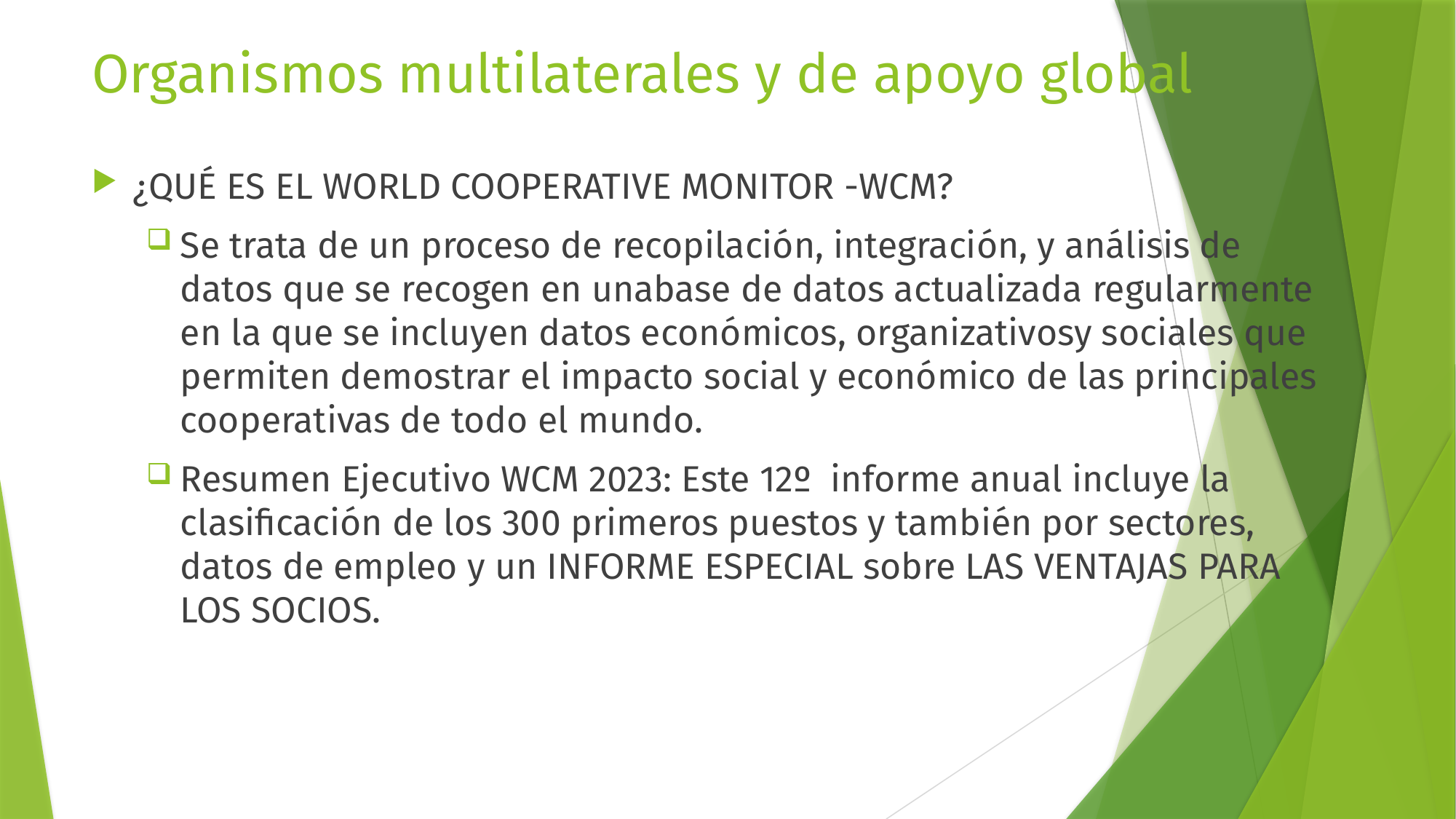

# Organismos multilaterales y de apoyo global
¿QUÉ ES EL WORLD COOPERATIVE MONITOR -WCM?
Se trata de un proceso de recopilación, integración, y análisis de datos que se recogen en unabase de datos actualizada regularmente en la que se incluyen datos económicos, organizativosy sociales que permiten demostrar el impacto social y económico de las principales cooperativas de todo el mundo.
Resumen Ejecutivo WCM 2023: Este 12º  informe anual incluye la clasificación de los 300 primeros puestos y también por sectores, datos de empleo y un INFORME ESPECIAL sobre LAS VENTAJAS PARA LOS SOCIOS.